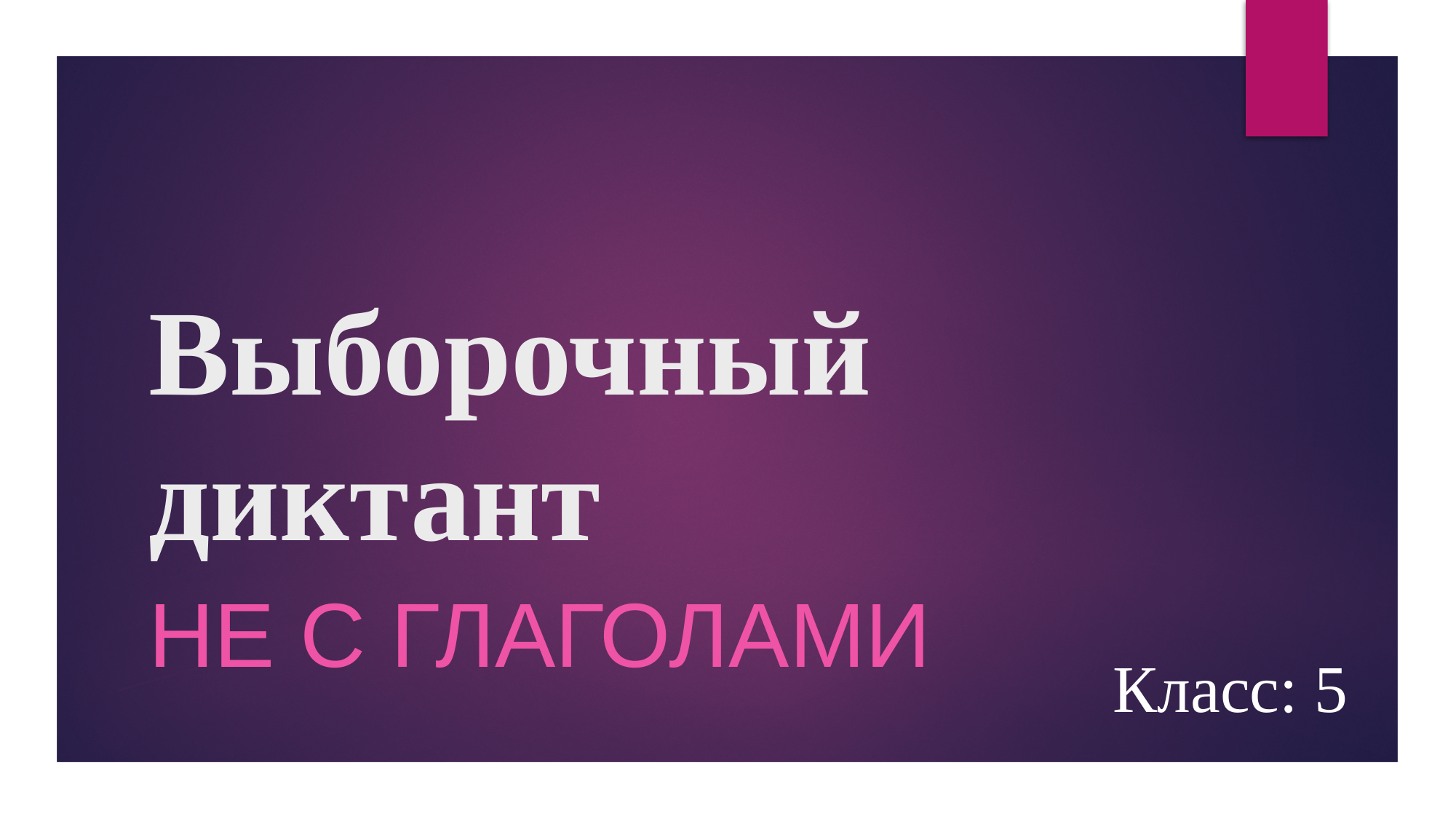

# Выборочный диктант
НЕ с глаголами
Класс: 5